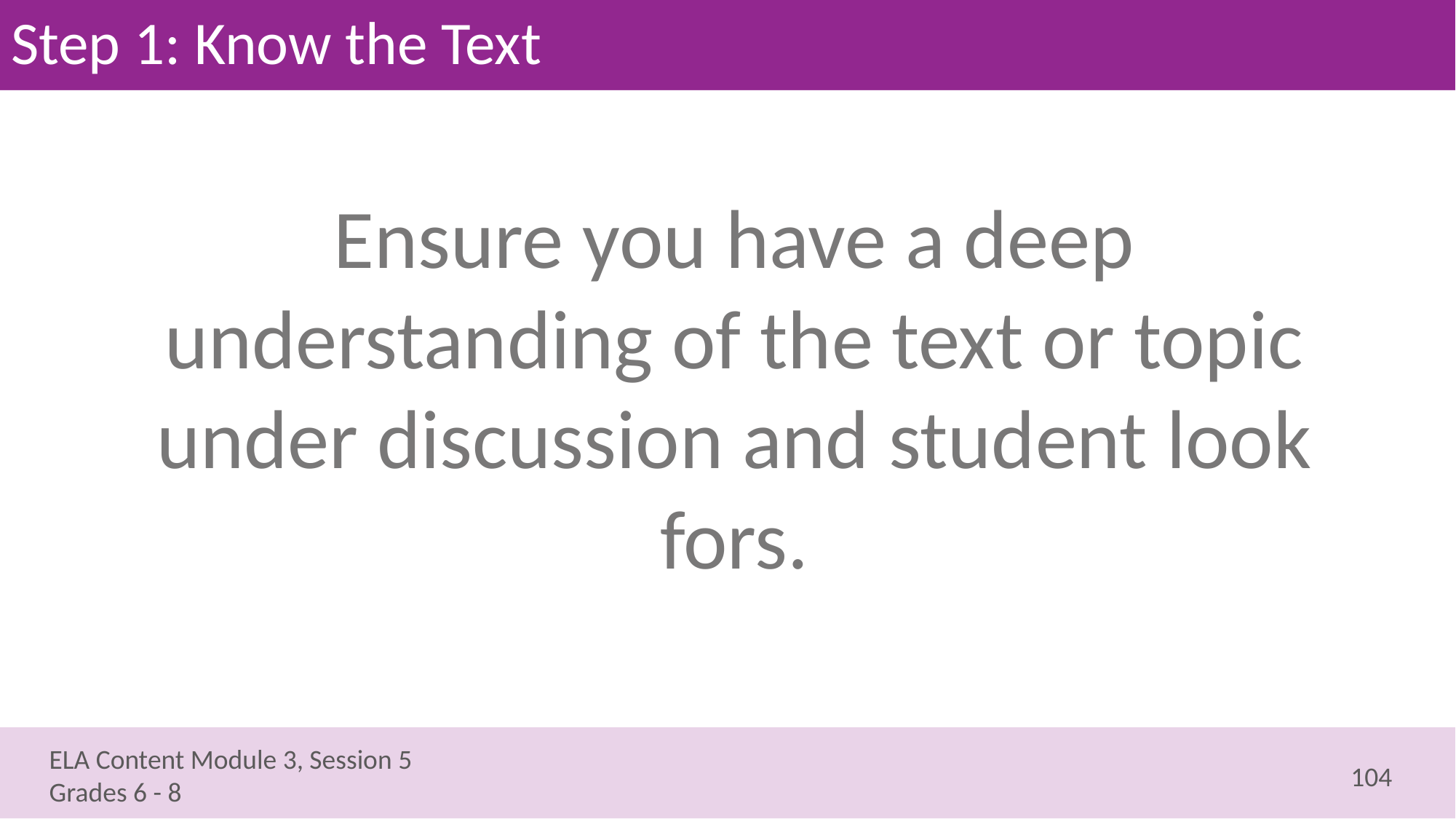

# Step 1: Know the Text
Ensure you have a deep understanding of the text or topic under discussion and student look fors.

104